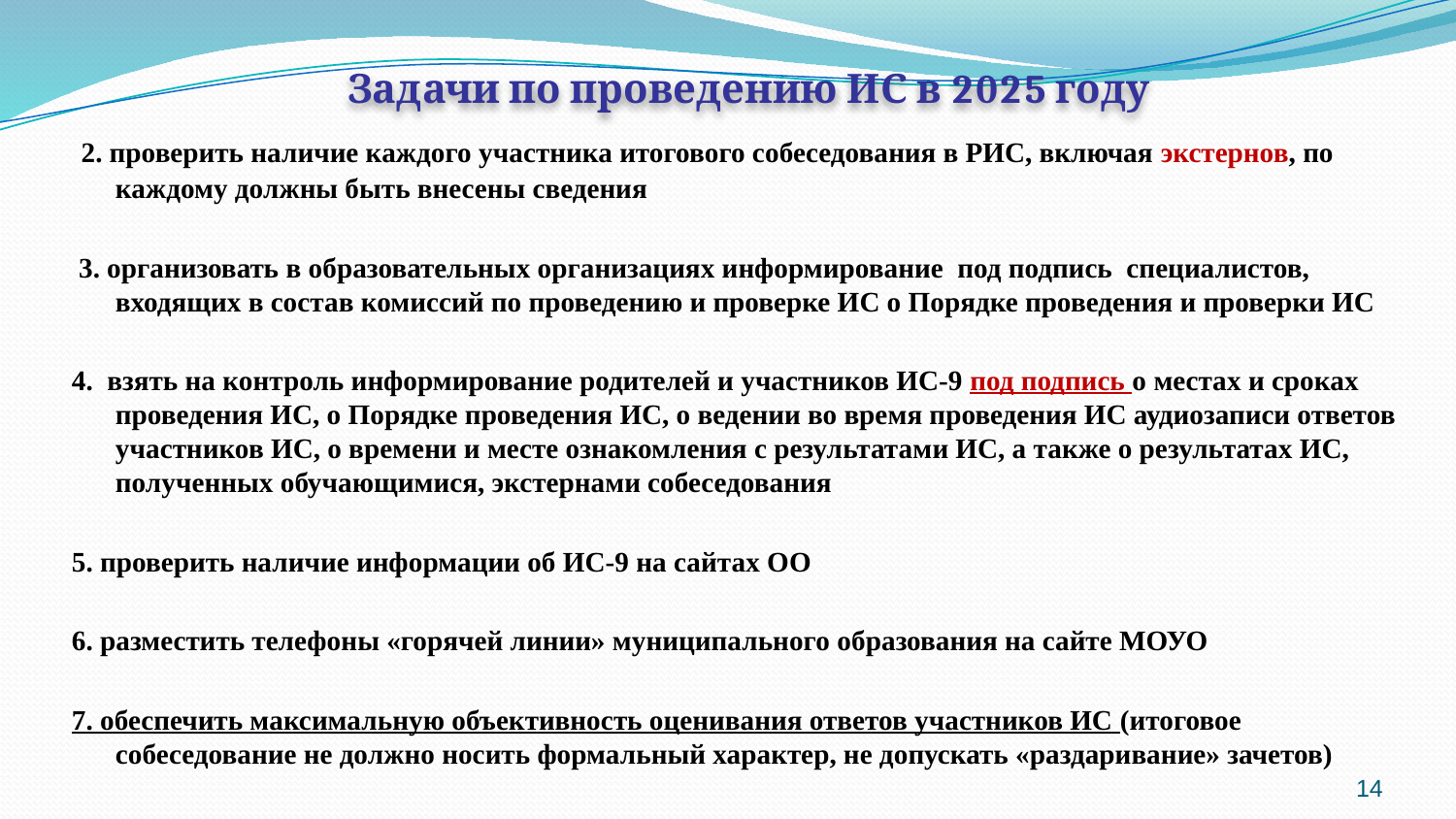

Задачи по проведению ИС в 2025 году
 2. проверить наличие каждого участника итогового собеседования в РИС, включая экстернов, по каждому должны быть внесены сведения

 3. организовать в образовательных организациях информирование  под подпись  специалистов, входящих в состав комиссий по проведению и проверке ИС о Порядке проведения и проверки ИС

4.  взять на контроль информирование родителей и участников ИС-9 под подпись о местах и сроках проведения ИС, о Порядке проведения ИС, о ведении во время проведения ИС аудиозаписи ответов участников ИС, о времени и месте ознакомления с результатами ИС, а также о результатах ИС, полученных обучающимися, экстернами собеседования

5. проверить наличие информации об ИС-9 на сайтах ОО

6. разместить телефоны «горячей линии» муниципального образования на сайте МОУО

7. обеспечить максимальную объективность оценивания ответов участников ИС (итоговое собеседование не должно носить формальный характер, не допускать «раздаривание» зачетов)

14